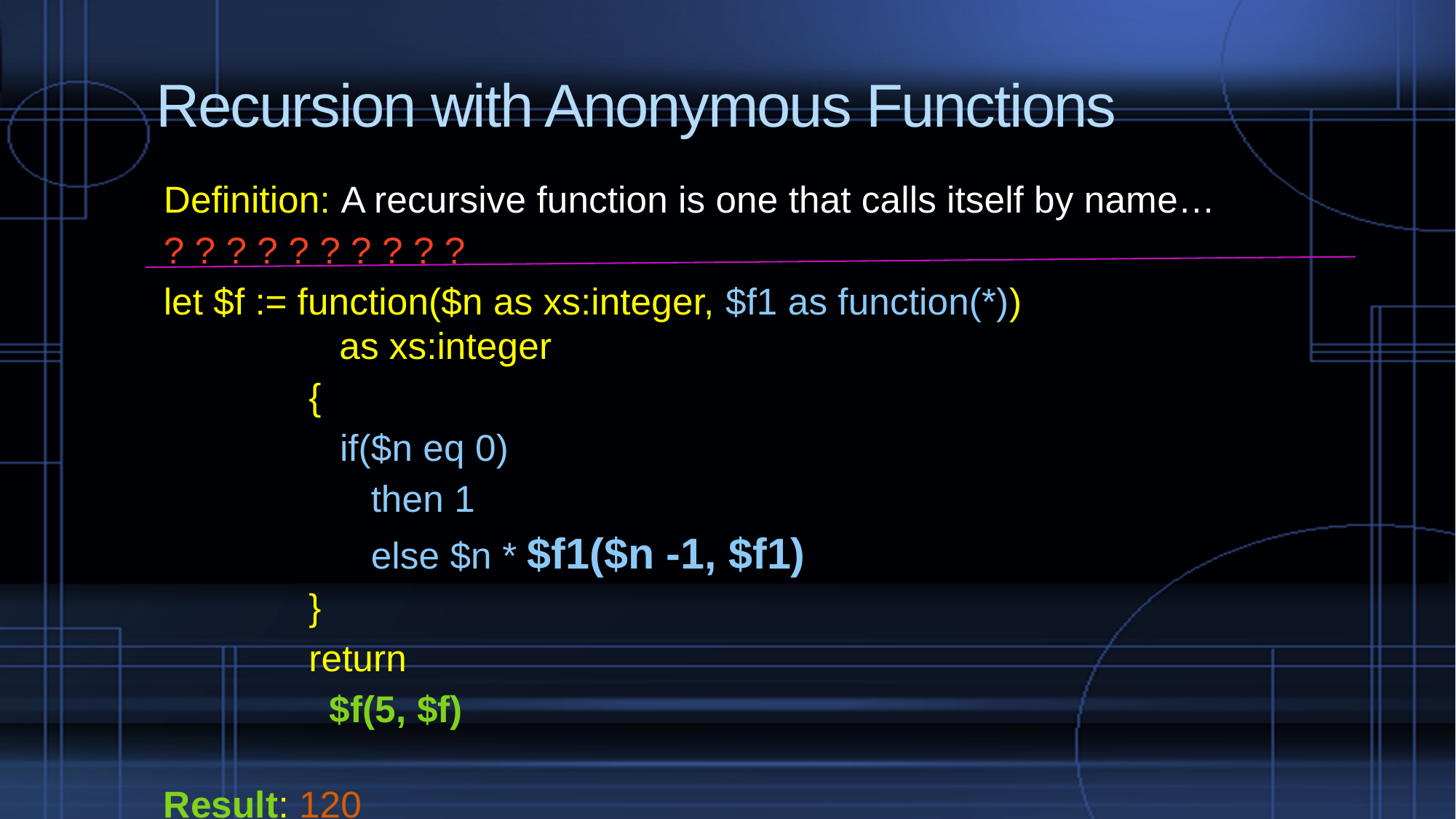

# Recursion with Anonymous Functions
Definition: A recursive function is one that calls itself by name…
? ? ? ? ? ? ? ? ? ?
let $f := function($n as xs:integer, $f1 as function(*))
                 as xs:integer
              {
                 if($n eq 0)
                    then 1
                    else $n * $f1($n -1, $f1)
              }
              return
                $f(5, $f)
Result: 120